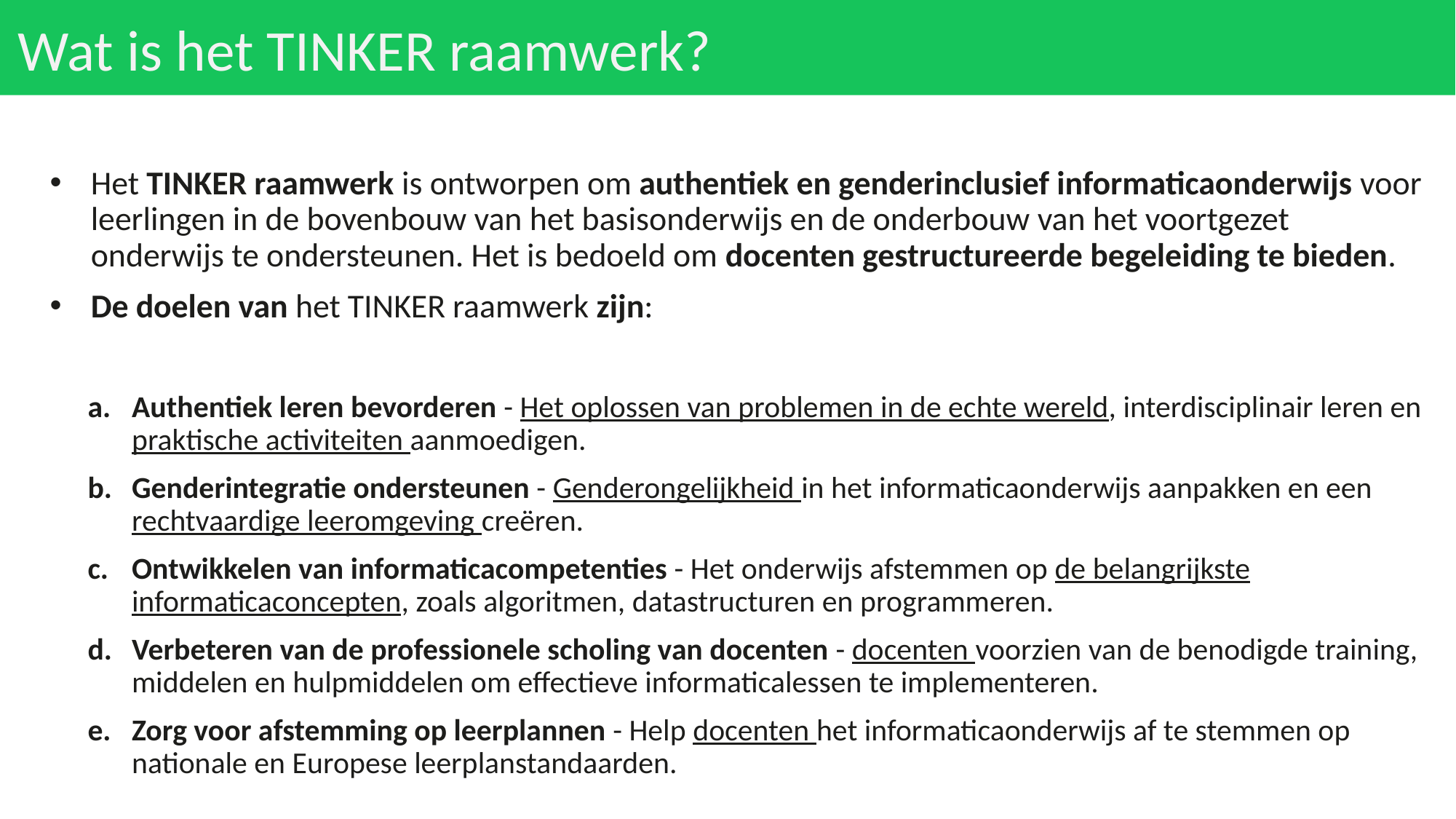

# Wat is het TINKER raamwerk?

Het TINKER raamwerk is ontworpen om authentiek en genderinclusief informaticaonderwijs voor leerlingen in de bovenbouw van het basisonderwijs en de onderbouw van het voortgezet onderwijs te ondersteunen. Het is bedoeld om docenten gestructureerde begeleiding te bieden.
De doelen van het TINKER raamwerk zijn:

Authentiek leren bevorderen - Het oplossen van problemen in de echte wereld, interdisciplinair leren en praktische activiteiten aanmoedigen.
Genderintegratie ondersteunen - Genderongelijkheid in het informaticaonderwijs aanpakken en een rechtvaardige leeromgeving creëren.
Ontwikkelen van informaticacompetenties - Het onderwijs afstemmen op de belangrijkste informaticaconcepten, zoals algoritmen, datastructuren en programmeren.
Verbeteren van de professionele scholing van docenten - docenten voorzien van de benodigde training, middelen en hulpmiddelen om effectieve informaticalessen te implementeren.
Zorg voor afstemming op leerplannen - Help docenten het informaticaonderwijs af te stemmen op nationale en Europese leerplanstandaarden.